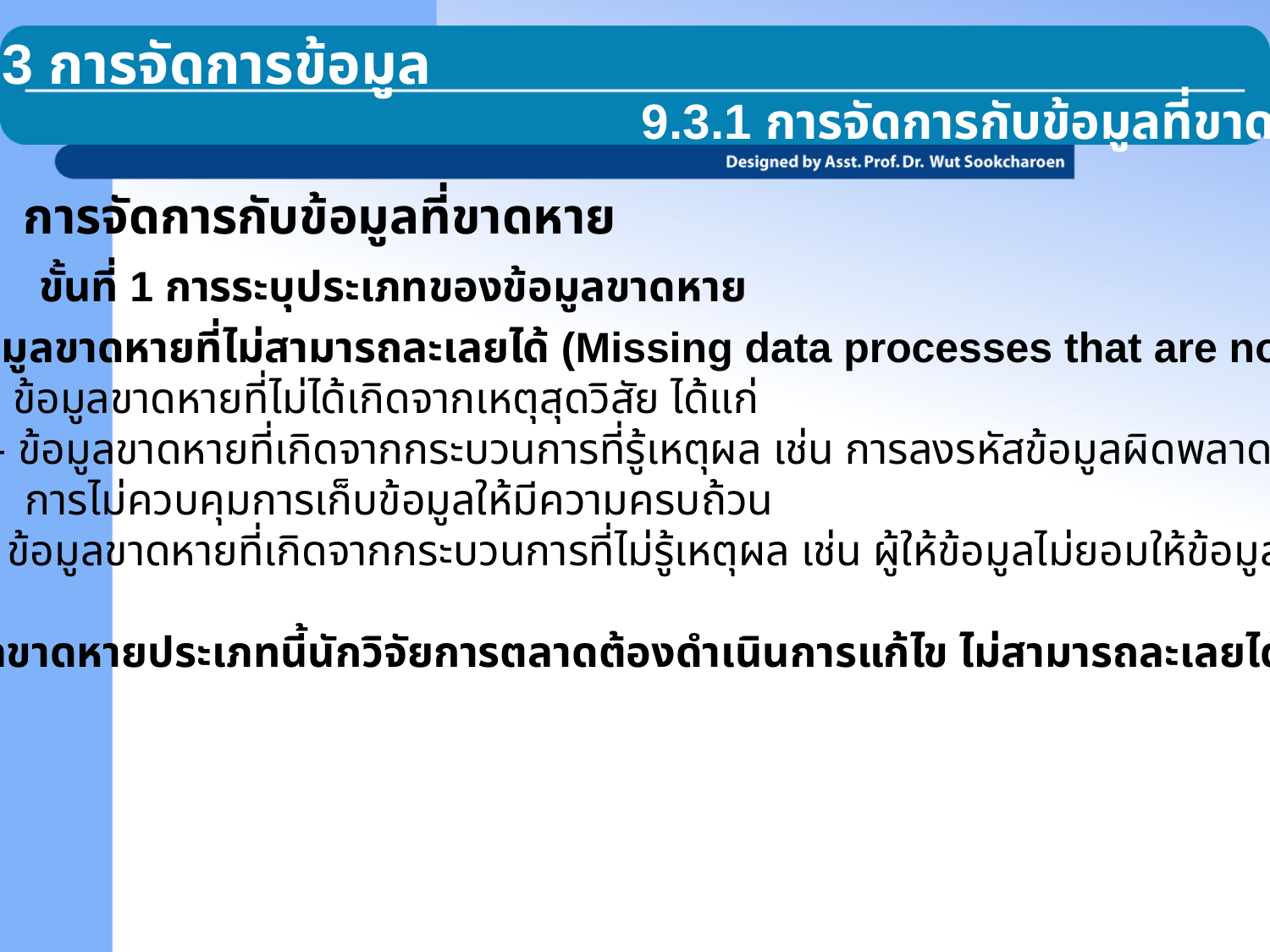

9.3 การจัดการข้อมูล
9.3.1 การจัดการกับข้อมูลที่ขาดหาย
การจัดการกับข้อมูลที่ขาดหาย
ขั้นที่ 1 การระบุประเภทของข้อมูลขาดหาย
  ข้อมูลขาดหายที่ไม่สามารถละเลยได้ (Missing data processes that are not ignorable)
    คือ ข้อมูลขาดหายที่ไม่ได้เกิดจากเหตุสุดวิสัย ได้แก่
        - ข้อมูลขาดหายที่เกิดจากกระบวนการที่รู้เหตุผล เช่น การลงรหัสข้อมูลผิดพลาด
           การไม่ควบคุมการเก็บข้อมูลให้มีความครบถ้วน
       - ข้อมูลขาดหายที่เกิดจากกระบวนการที่ไม่รู้เหตุผล เช่น ผู้ให้ข้อมูลไม่ยอมให้ข้อมูล
ข้อมูลขาดหายประเภทนี้นักวิจัยการตลาดต้องดำเนินการแก้ไข ไม่สามารถละเลยได้